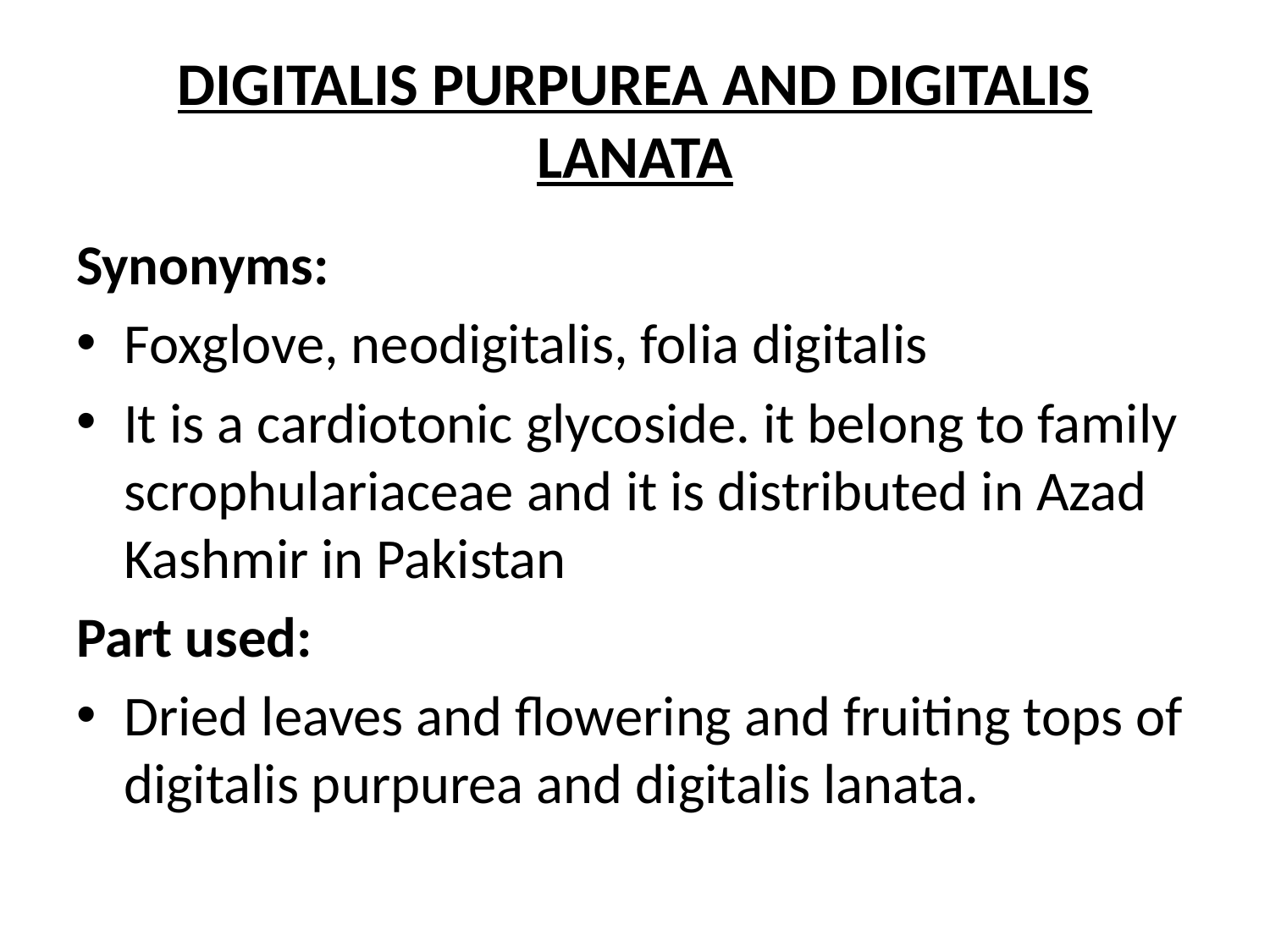

# DIGITALIS PURPUREA AND DIGITALIS LANATA
Synonyms:
Foxglove, neodigitalis, folia digitalis
It is a cardiotonic glycoside. it belong to family scrophulariaceae and it is distributed in Azad Kashmir in Pakistan
Part used:
Dried leaves and flowering and fruiting tops of digitalis purpurea and digitalis lanata.